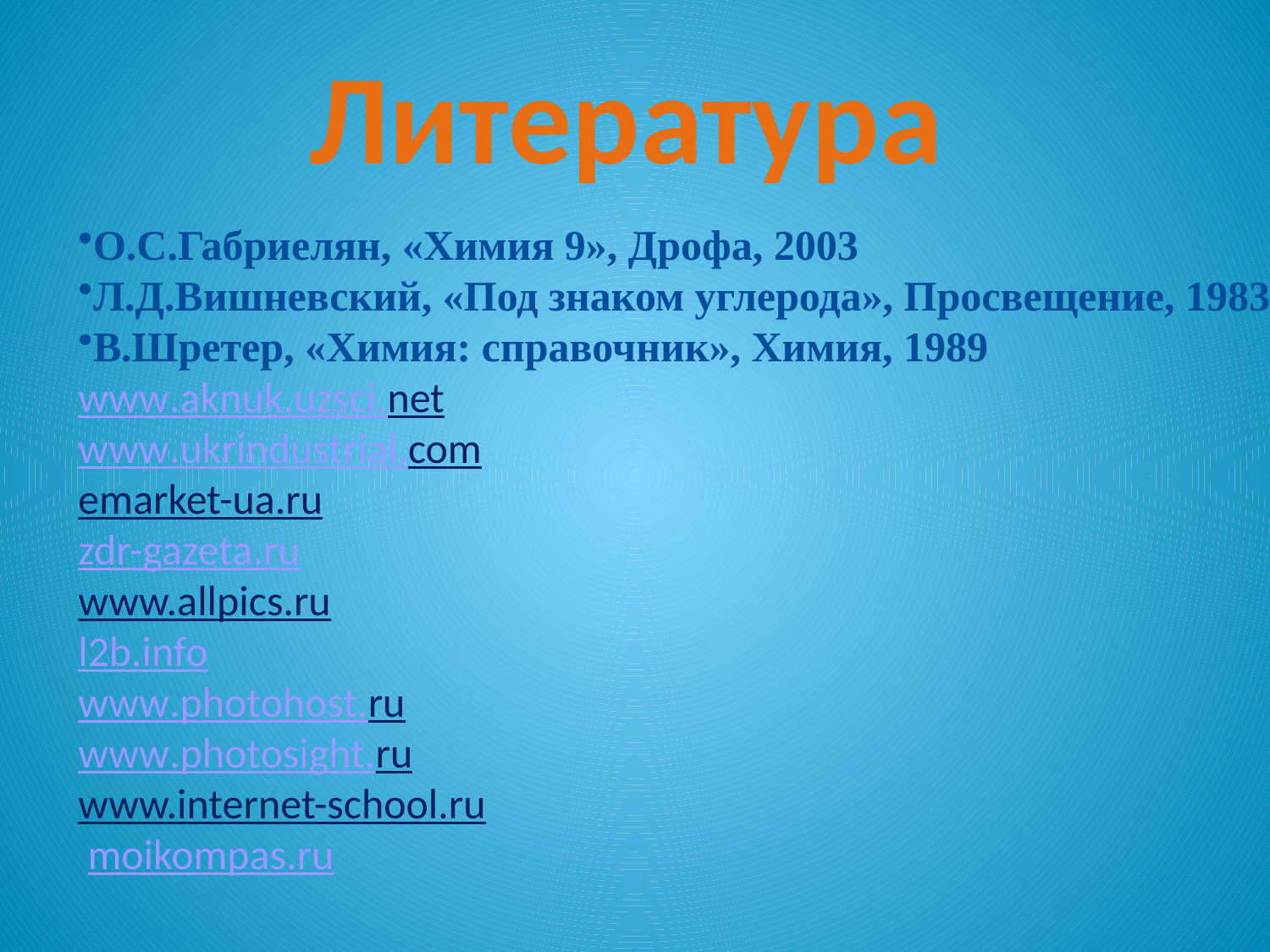

Литература
О.С.Габриелян, «Химия 9», Дрофа, 2003
Л.Д.Вишневский, «Под знаком углерода», Просвещение, 1983
В.Шретер, «Химия: справочник», Химия, 1989
www.aknuk.uzsci.net
www.ukrindustrial.com
emarket-ua.ru
zdr-gazeta.ru
www.allpics.ru
l2b.info
www.photohost.ru
www.photosight.ru
www.internet-school.ru
 moikompas.ru